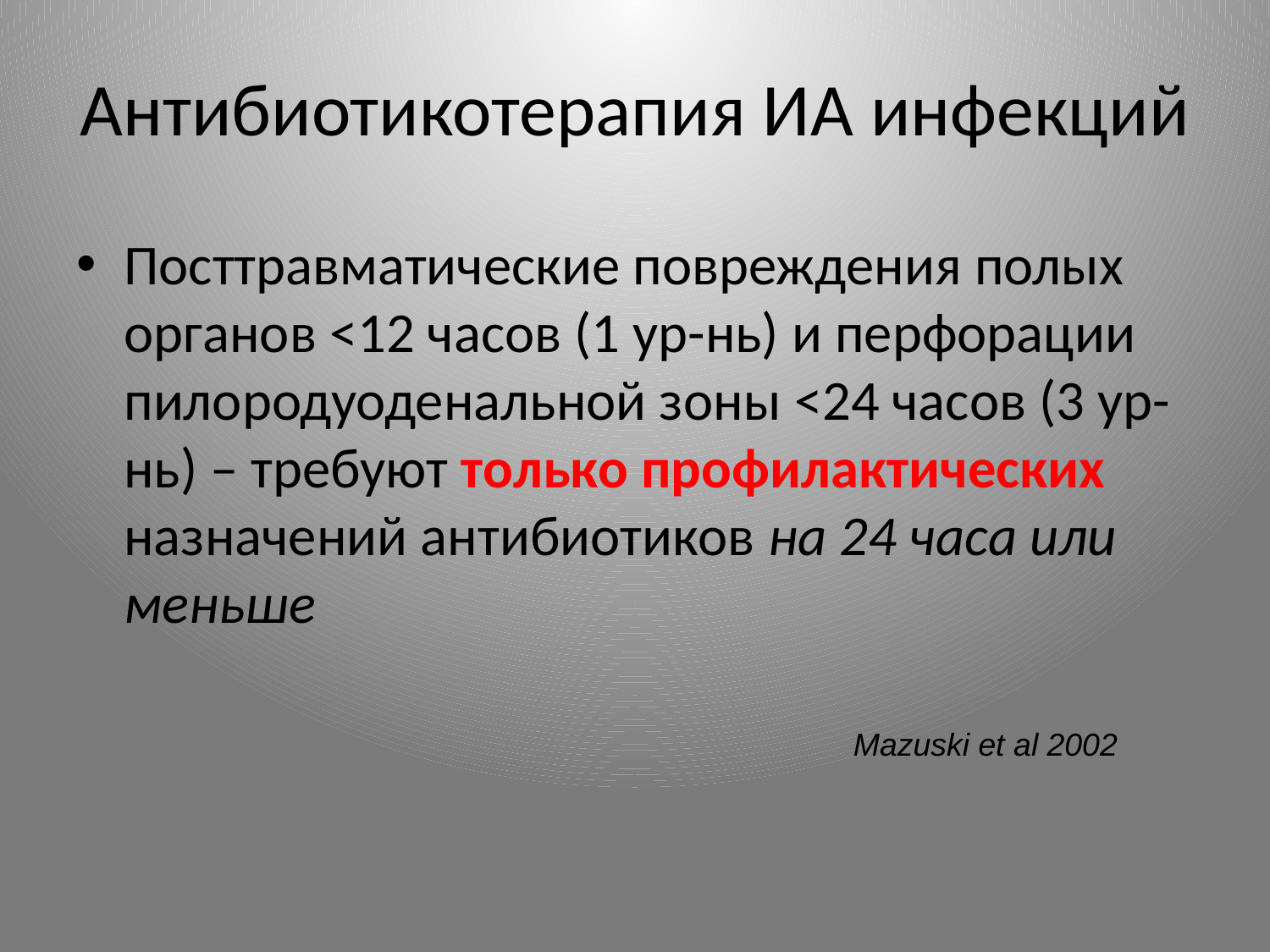

# Антибиотикотерапия ИА инфекций
Посттравматические повреждения полых органов <12 часов (1 ур-нь) и перфорации пилородуоденальной зоны <24 часов (3 ур-нь) – требуют только профилактических назначений антибиотиков на 24 часа или меньше

Mazuski et al 2002